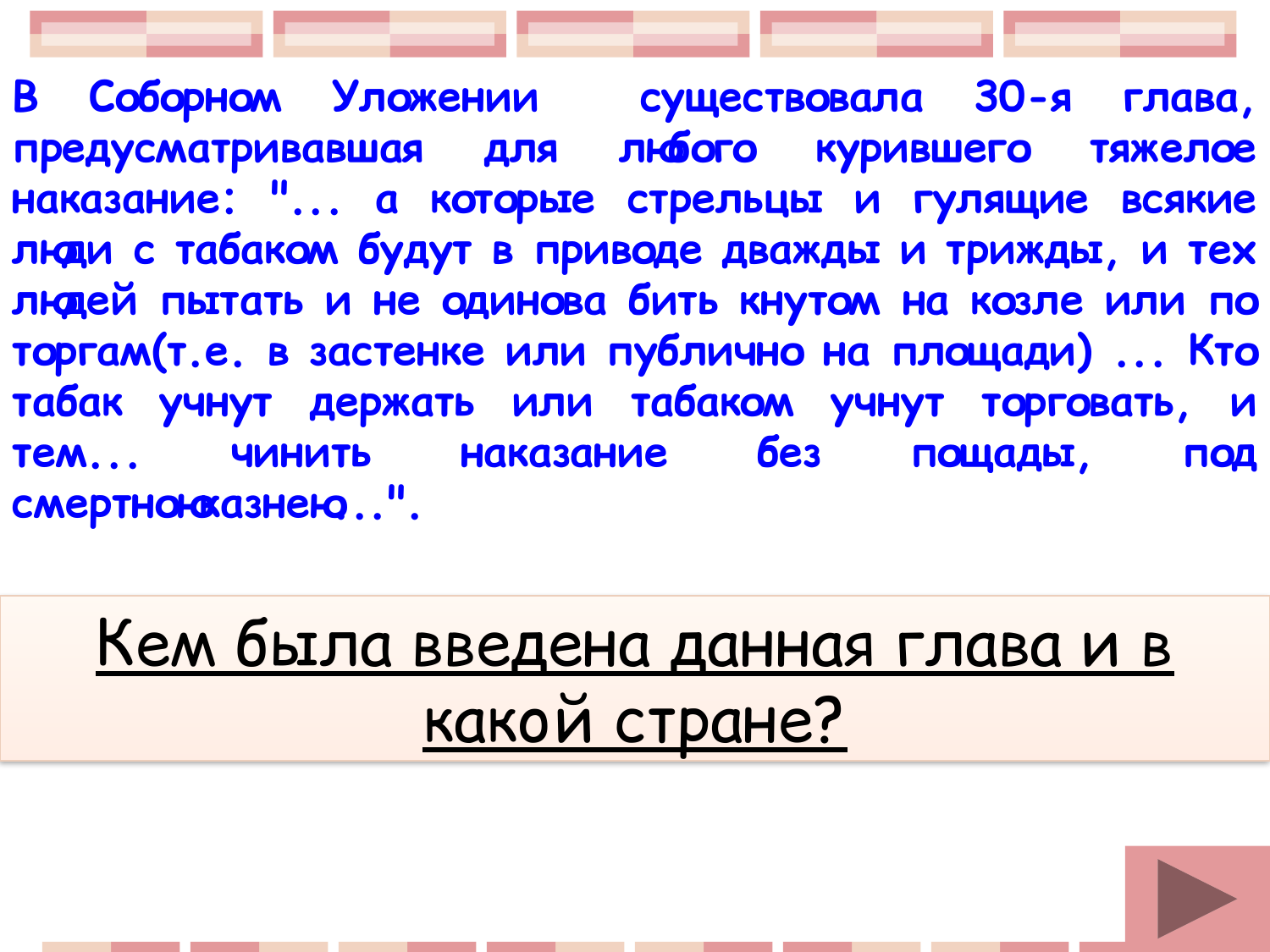

В Соборном Уложении  существовала 30-я глава, предусматривавшая для любого курившего тяжелое наказание: "... а которые стрельцы и гулящие всякие люди с табаком будут в приводе дважды и трижды, и тех людей пытать и не одинова бить кнутом на козле или по торгам(т.е. в застенке или публично на площади) ... Кто табак учнут держать или табаком учнут торговать, и тем... чинить наказание без пощады, под смертноюказнею...".
Кем была введена данная глава и в какой стране?